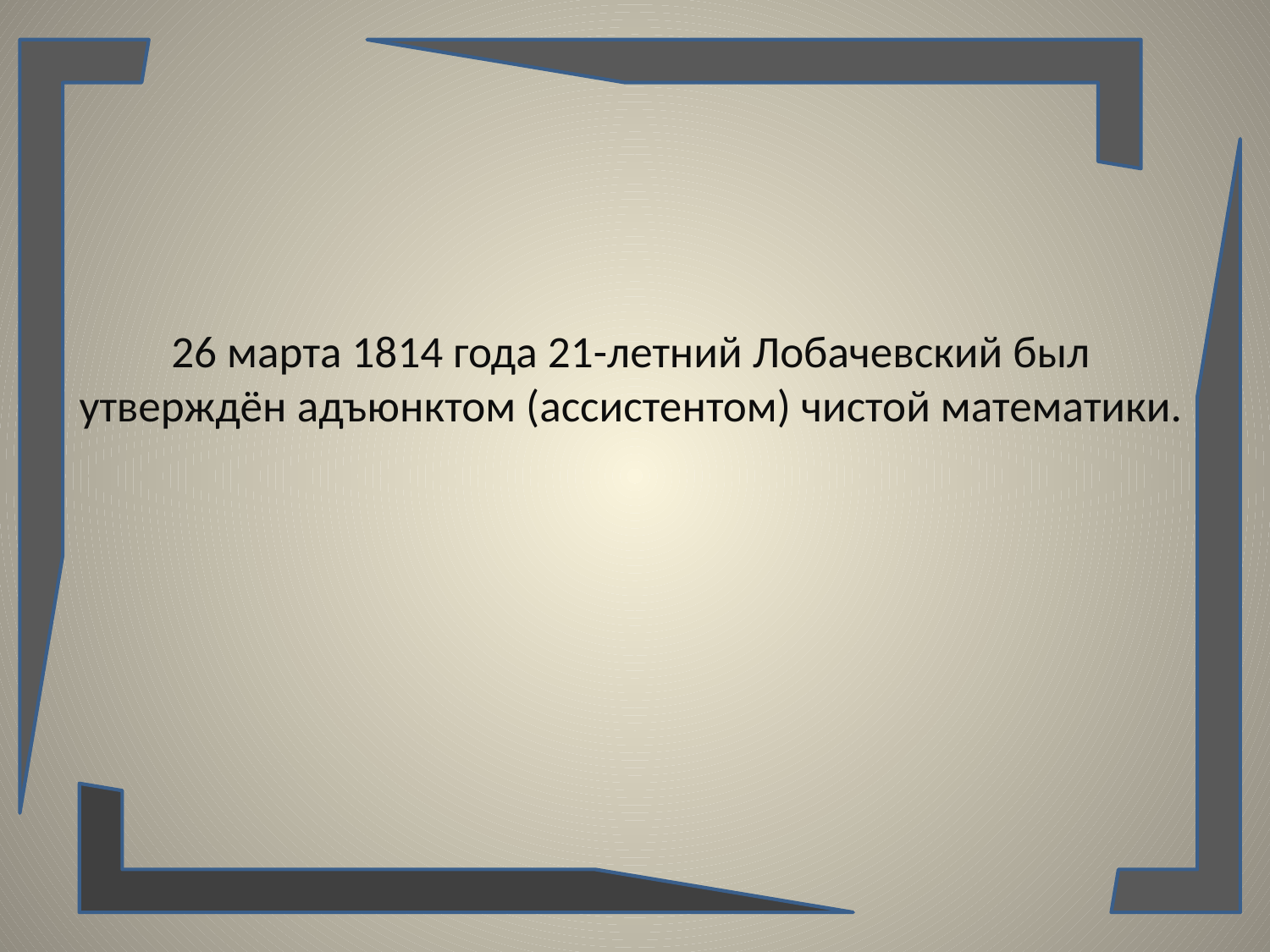

# 26 марта 1814 года 21-летний Лобачевский был утверждён адъюнктом (ассистентом) чистой математики.